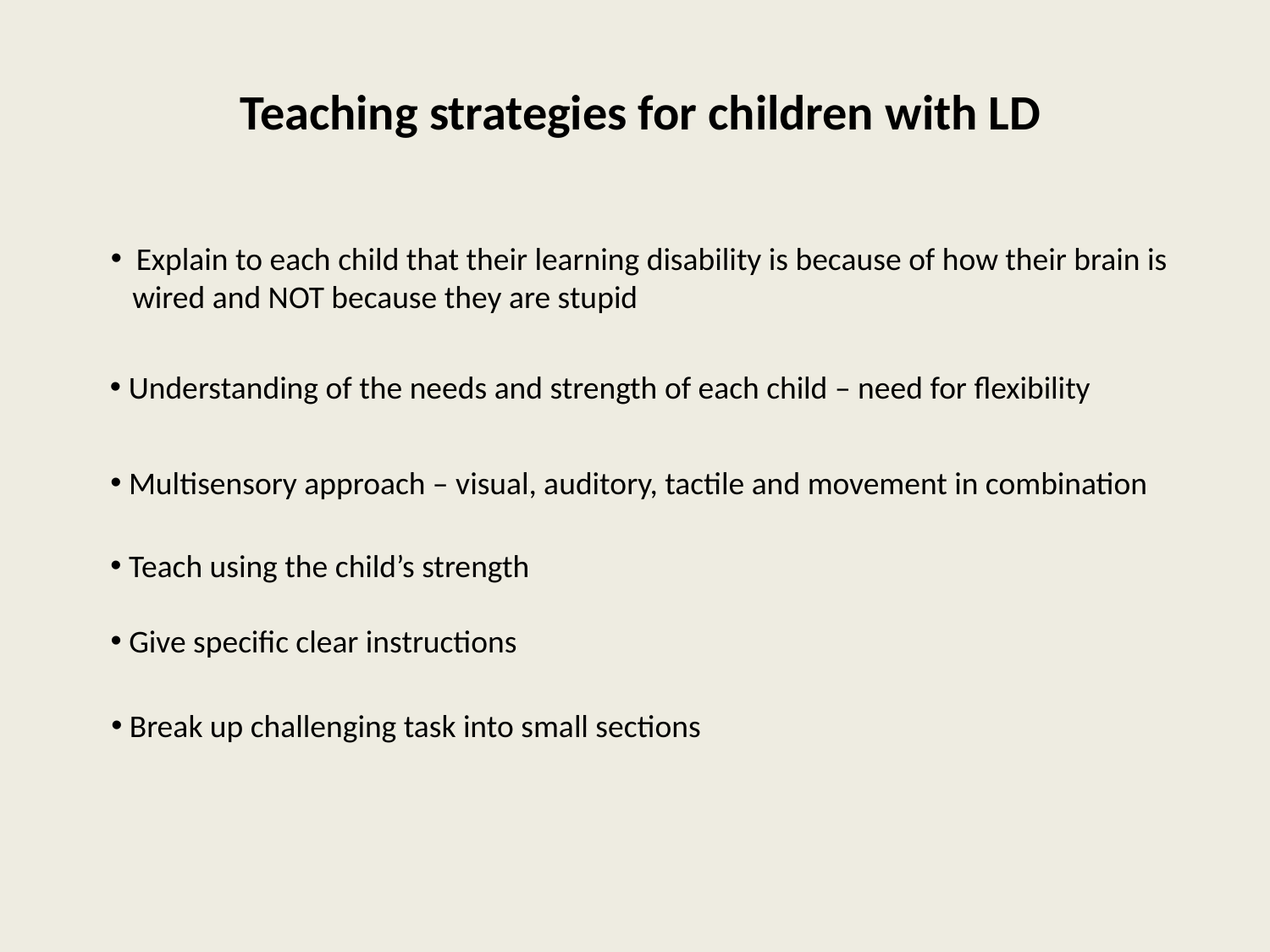

Teaching strategies for children with LD
  Explain to each child that their learning disability is because of how their brain is
   wired and NOT because they are stupid
 Understanding of the needs and strength of each child – need for flexibility
 Multisensory approach – visual, auditory, tactile and movement in combination
 Teach using the child’s strength
 Give specific clear instructions
 Break up challenging task into small sections